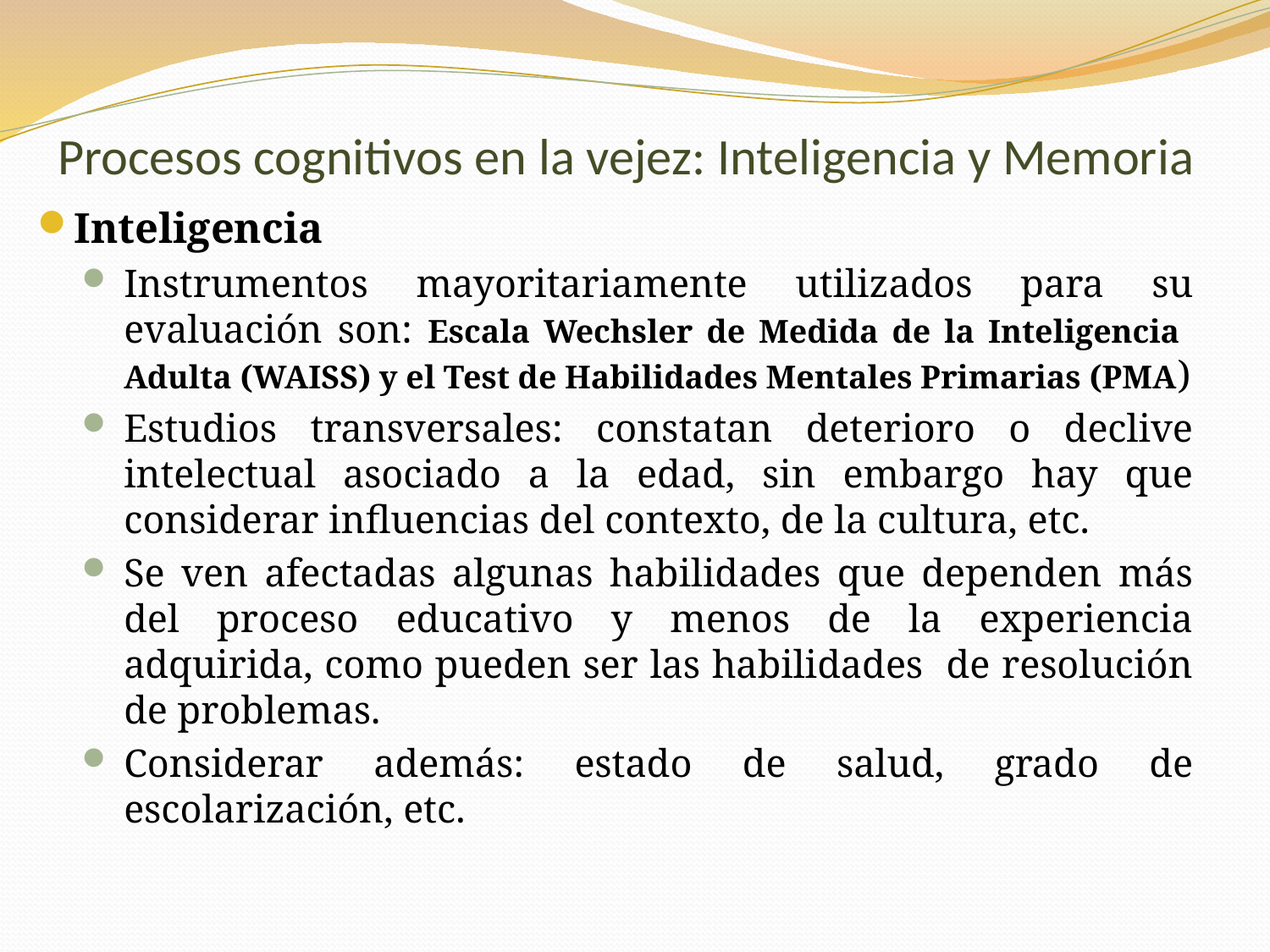

# Procesos cognitivos en la vejez: Inteligencia y Memoria
Inteligencia
Instrumentos mayoritariamente utilizados para su evaluación son: Escala Wechsler de Medida de la Inteligencia  Adulta (WAISS) y el Test de Habilidades Mentales Primarias (PMA)
Estudios transversales: constatan deterioro o declive intelectual asociado a la edad, sin embargo hay que considerar influencias del contexto, de la cultura, etc.
Se ven afectadas algunas habilidades que dependen más del proceso educativo y menos de la experiencia adquirida, como pueden ser las habilidades  de resolución de problemas.
Considerar además: estado de salud, grado de escolarización, etc.